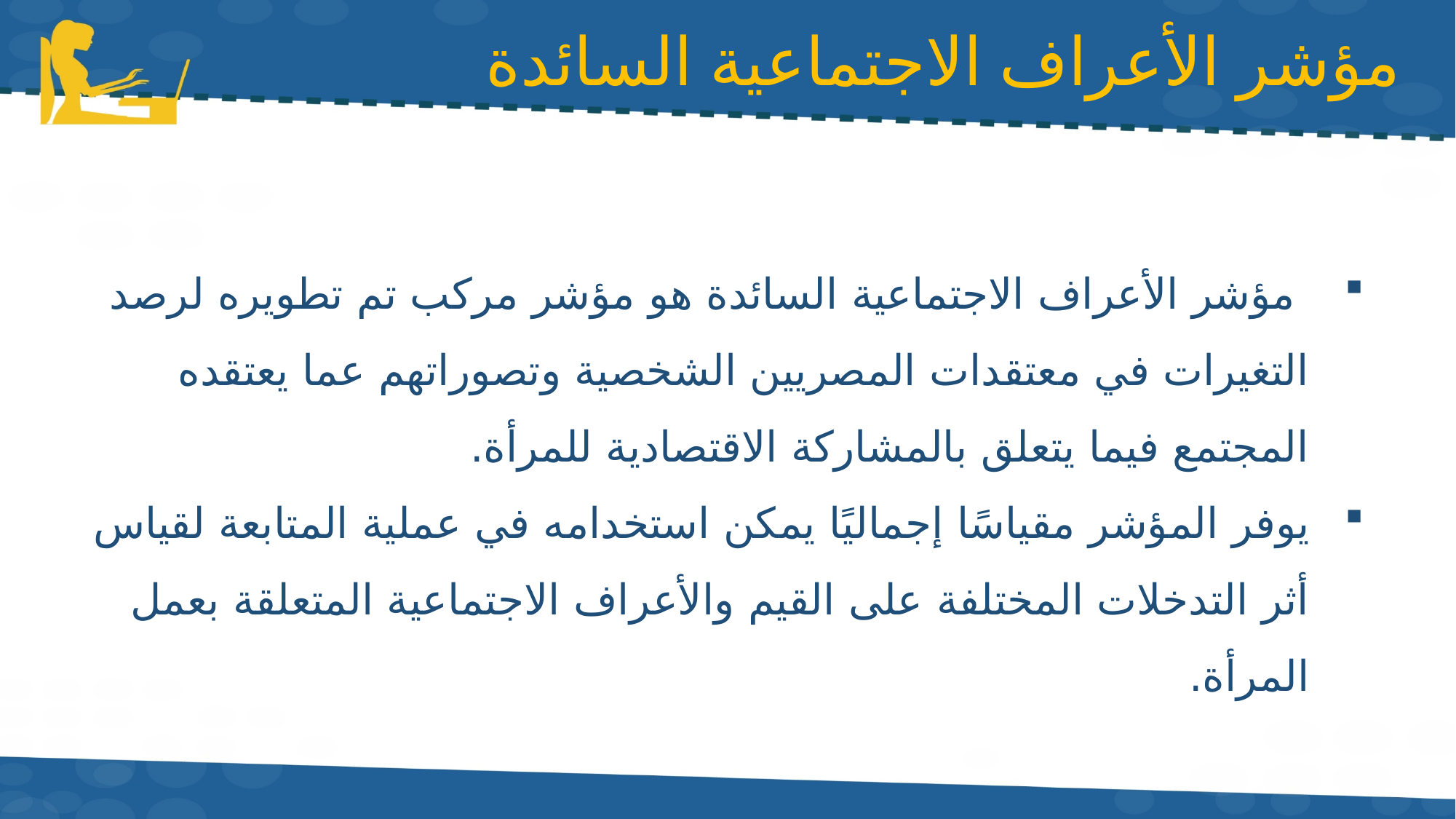

# مؤشر الأعراف الاجتماعية السائدة
 مؤشر الأعراف الاجتماعية السائدة هو مؤشر مركب تم تطويره لرصد التغيرات في معتقدات المصريين الشخصية وتصوراتهم عما يعتقده المجتمع فيما يتعلق بالمشاركة الاقتصادية للمرأة.
يوفر المؤشر مقياسًا إجماليًا يمكن استخدامه في عملية المتابعة لقياس أثر التدخلات المختلفة على القيم والأعراف الاجتماعية المتعلقة بعمل المرأة.